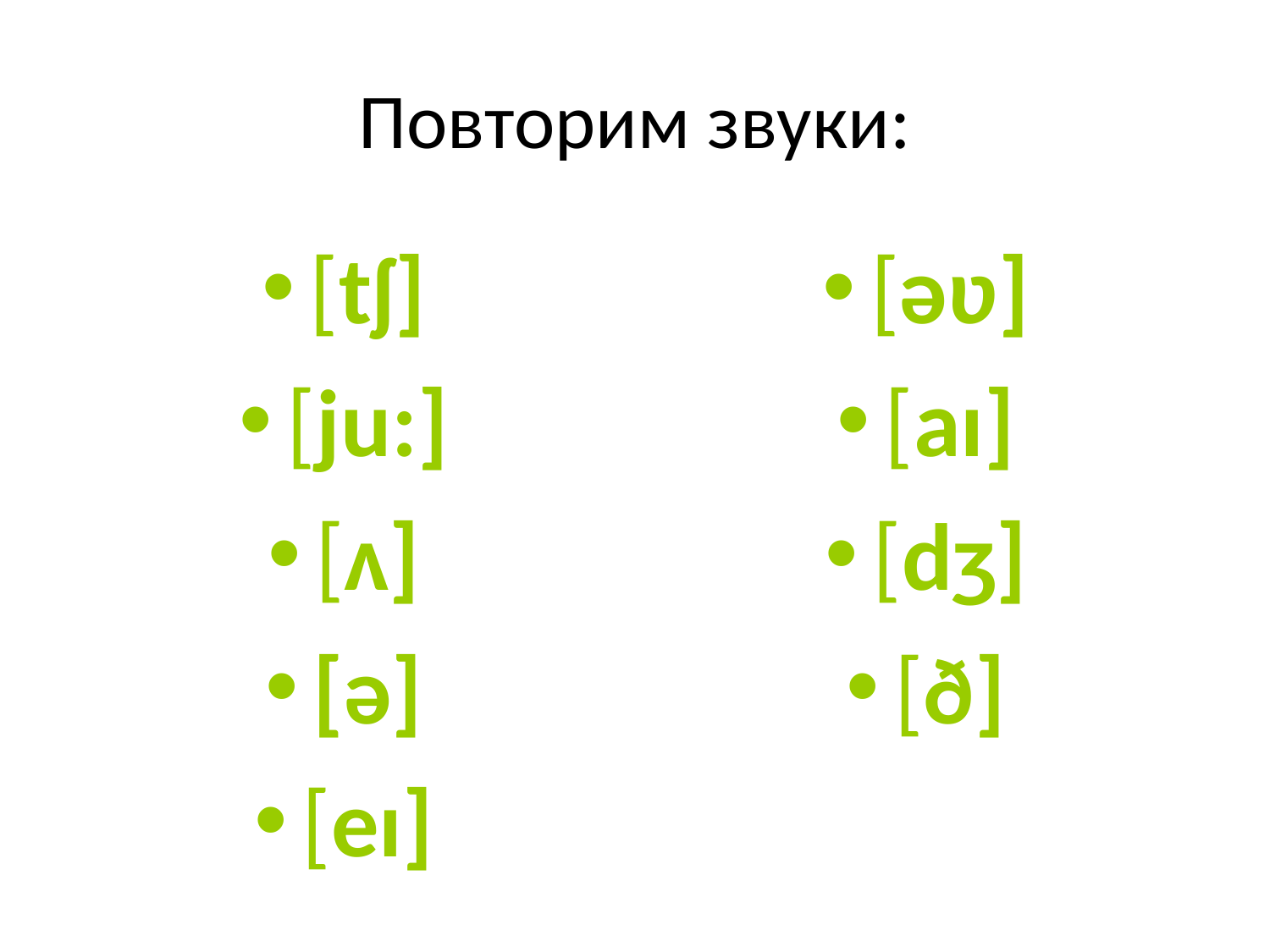

# Повторим звуки:
[tʃ]
[ju:]
[ʌ]
[ə]
[eı]
[əʋ]
[aı]
[dʒ]
[ð]